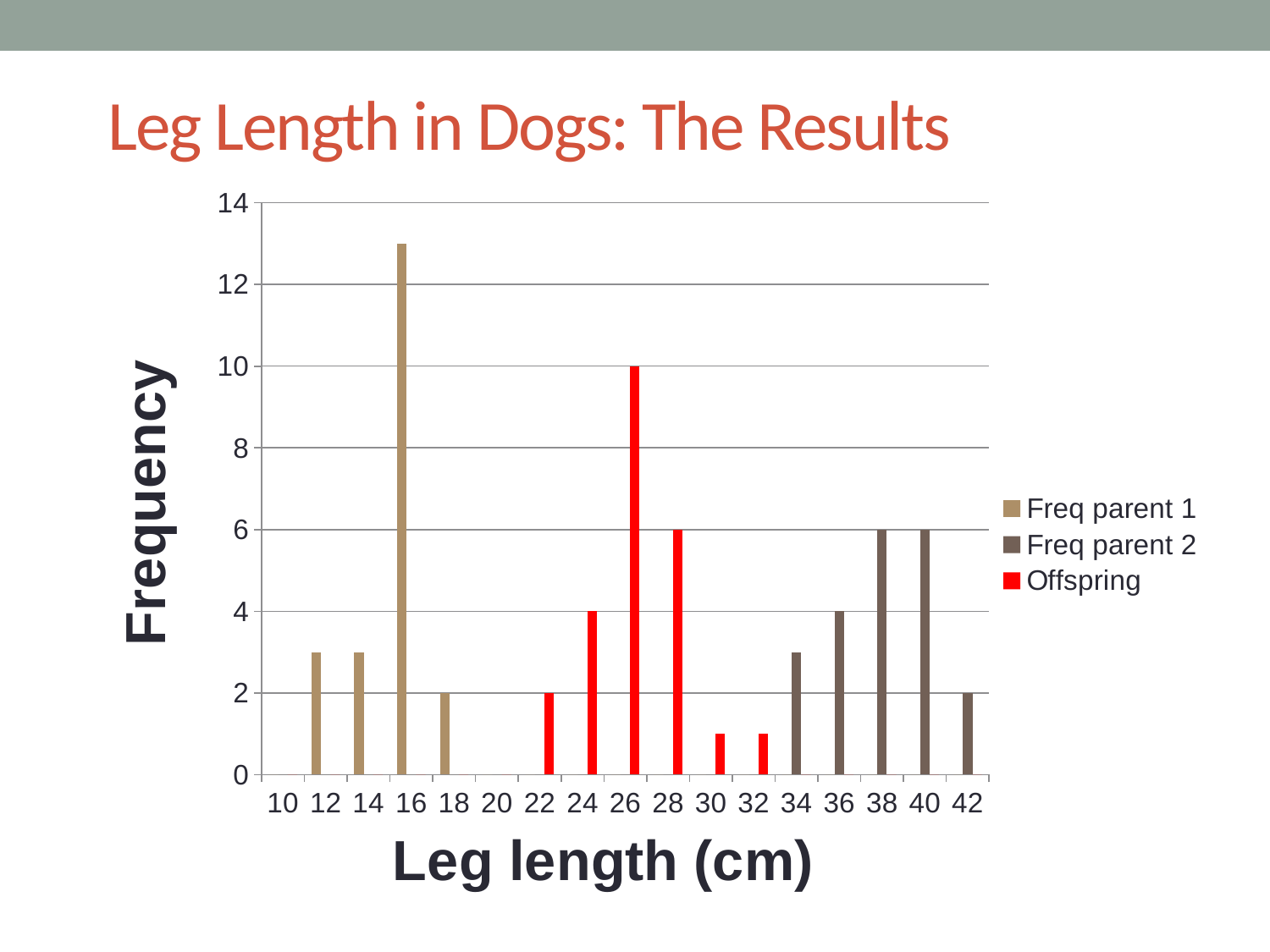

# Leg Length in Dogs: The Results

### Chart

| Category | Freq parent 1 | Freq parent 2 | Offspring |
|---|---|---|---|
| 10 | 0.0 | 0.0 | 0.0 |
| 12 | 3.0 | 0.0 | 0.0 |
| 14 | 3.0 | 0.0 | 0.0 |
| 16 | 13.0 | 0.0 | 0.0 |
| 18 | 2.0 | 0.0 | 0.0 |
| 20 | 0.0 | 0.0 | 0.0 |
| 22 | 0.0 | 0.0 | 2.0 |
| 24 | 0.0 | 0.0 | 4.0 |
| 26 | 0.0 | 0.0 | 10.0 |
| 28 | 0.0 | 0.0 | 6.0 |
| 30 | 0.0 | 0.0 | 1.0 |
| 32 | 0.0 | 0.0 | 1.0 |
| 34 | 0.0 | 3.0 | 0.0 |
| 36 | 0.0 | 4.0 | 0.0 |
| 38 | 0.0 | 6.0 | 0.0 |
| 40 | 0.0 | 6.0 | 0.0 |
| 42 | 0.0 | 2.0 | 0.0 |